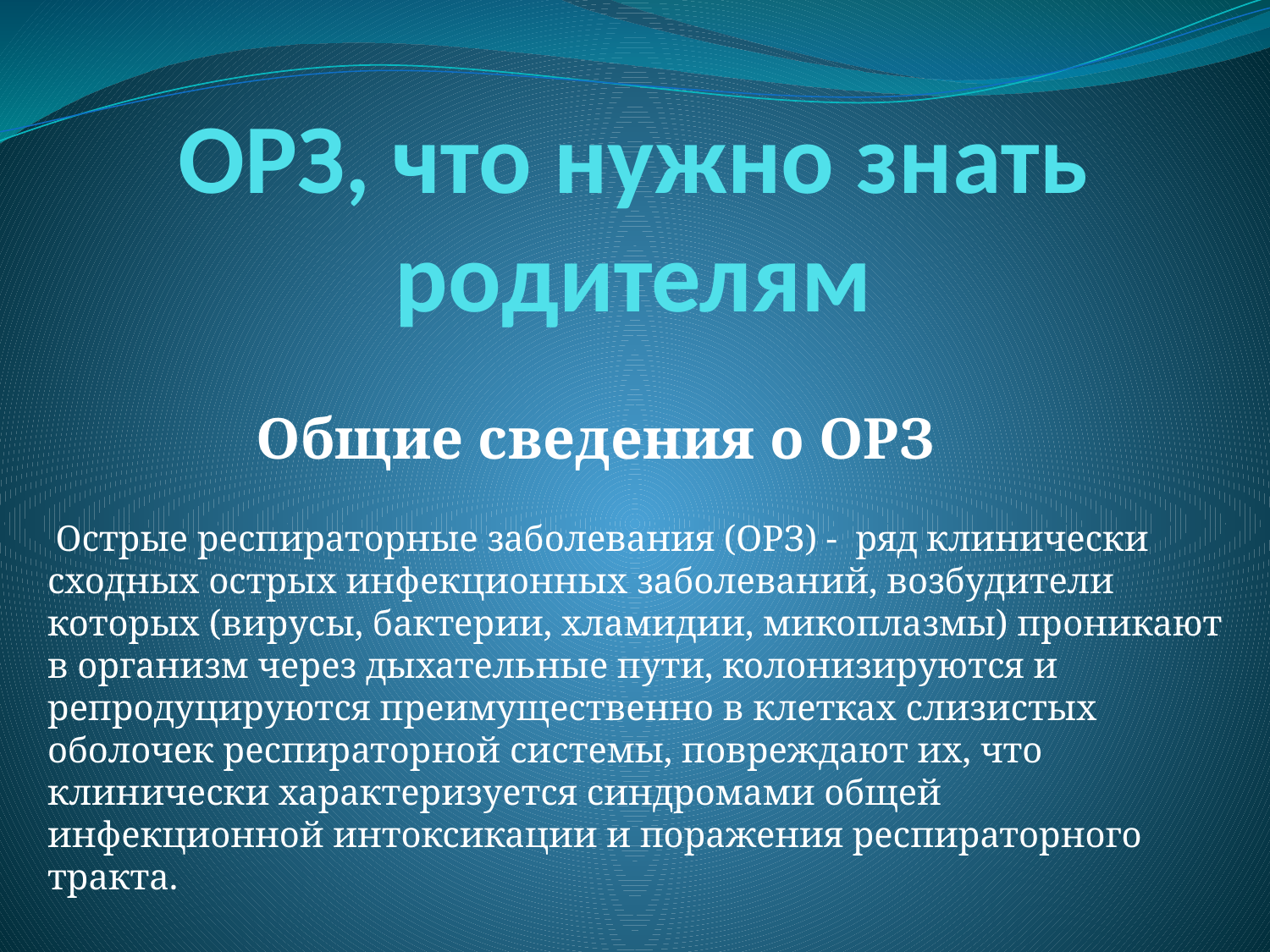

# ОРЗ, что нужно знать родителям
Общие сведения о ОРЗ
 Острые респираторные заболевания (ОРЗ) -  ряд клинически сходных острых инфекционных заболеваний, возбудители которых (вирусы, бактерии, хламидии, микоплазмы) проникают в организм через дыхательные пути, колонизируются и репродуцируются преимущественно в клетках слизистых оболочек респираторной системы, повреждают их, что клинически характеризуется синдромами общей инфекционной интоксикации и поражения респираторного тракта.